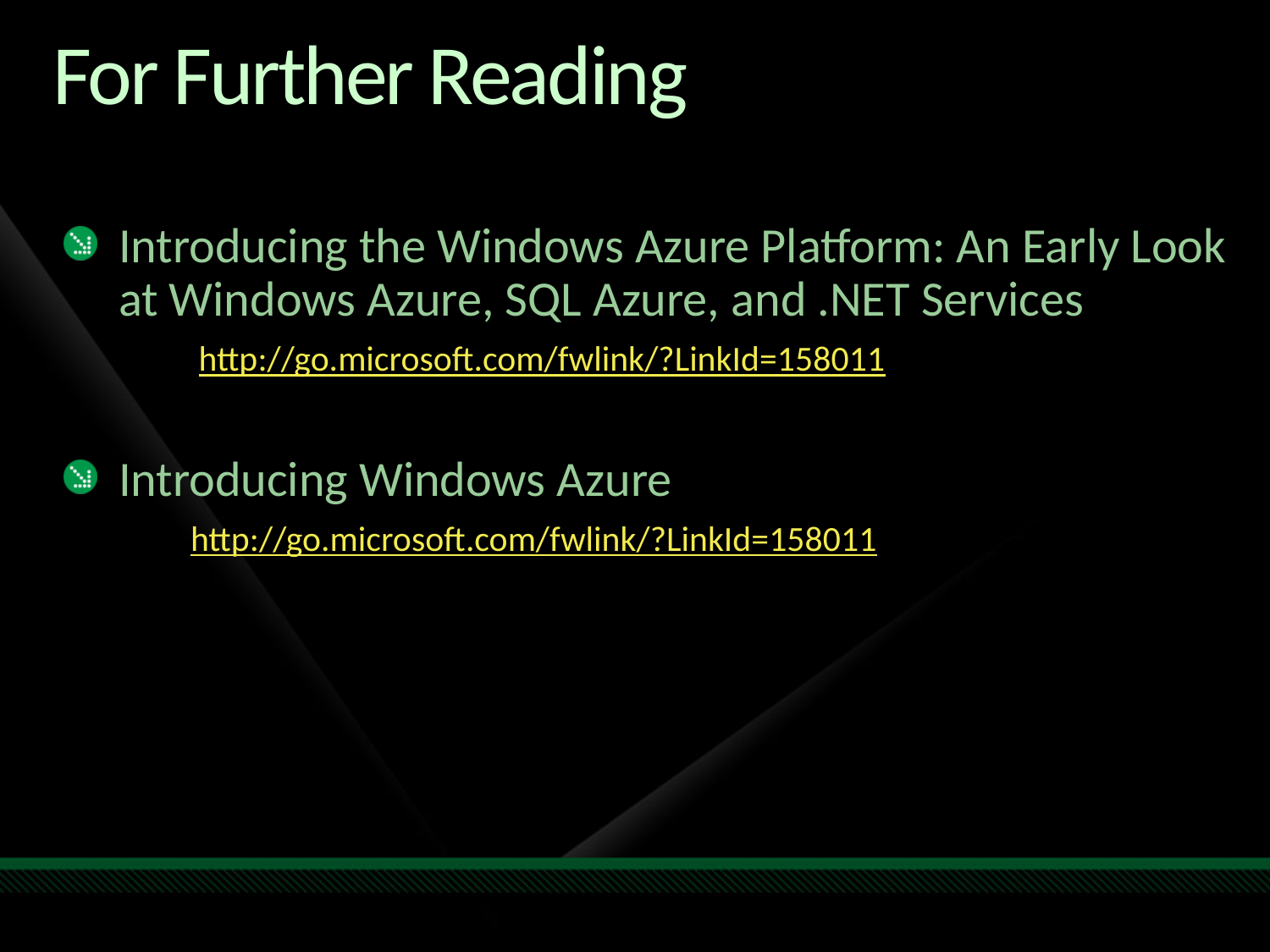

# For Further Reading
Introducing the Windows Azure Platform: An Early Look at Windows Azure, SQL Azure, and .NET Services
	 http://go.microsoft.com/fwlink/?LinkId=158011

Introducing Windows Azure
	http://go.microsoft.com/fwlink/?LinkId=158011